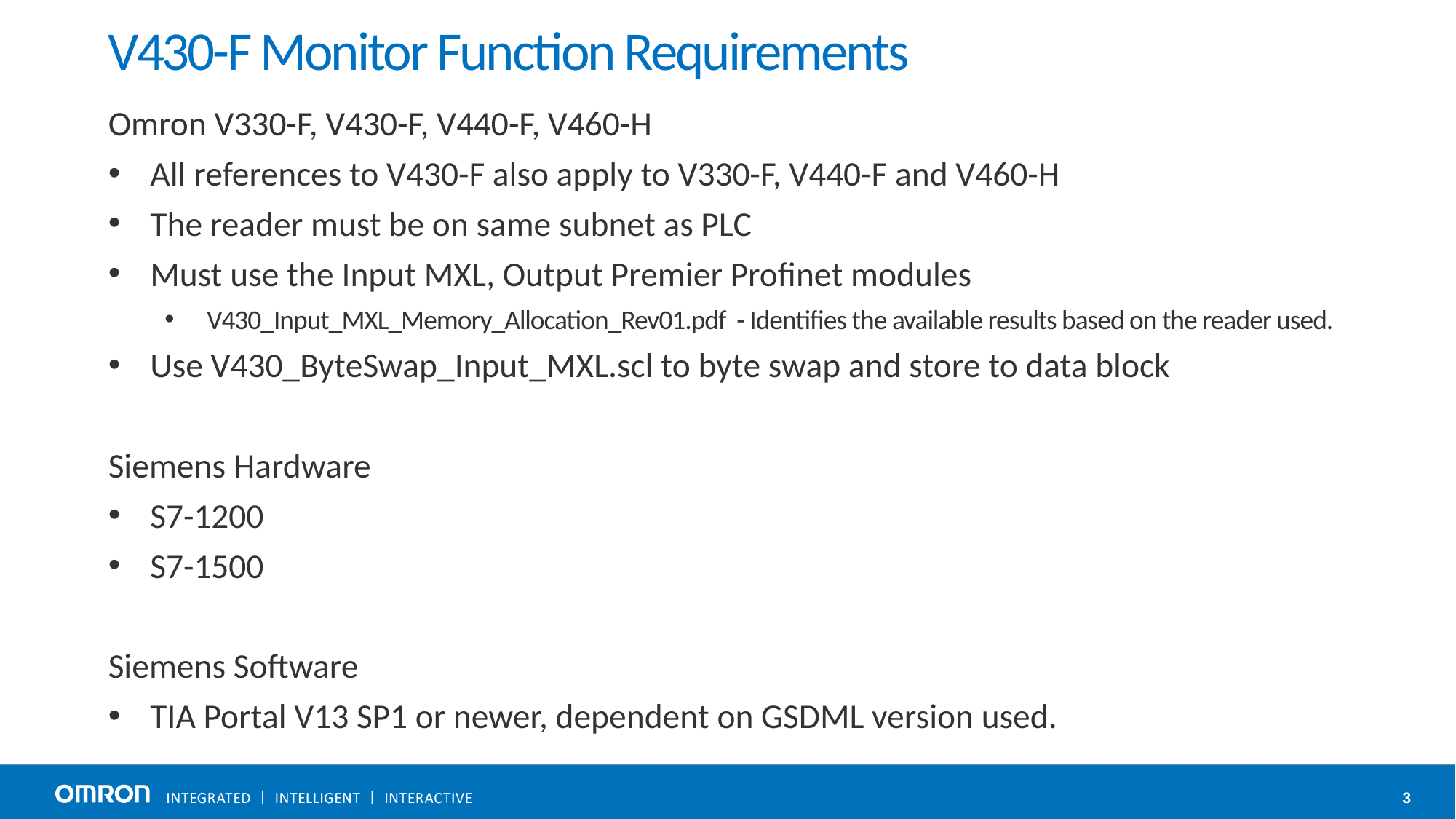

# V430-F Monitor Function Requirements
Omron V330-F, V430-F, V440-F, V460-H
All references to V430-F also apply to V330-F, V440-F and V460-H
The reader must be on same subnet as PLC
Must use the Input MXL, Output Premier Profinet modules
V430_Input_MXL_Memory_Allocation_Rev01.pdf  - Identifies the available results based on the reader used.
Use V430_ByteSwap_Input_MXL.scl to byte swap and store to data block

Siemens Hardware
S7-1200
S7-1500

Siemens Software
TIA Portal V13 SP1 or newer, dependent on GSDML version used.
3